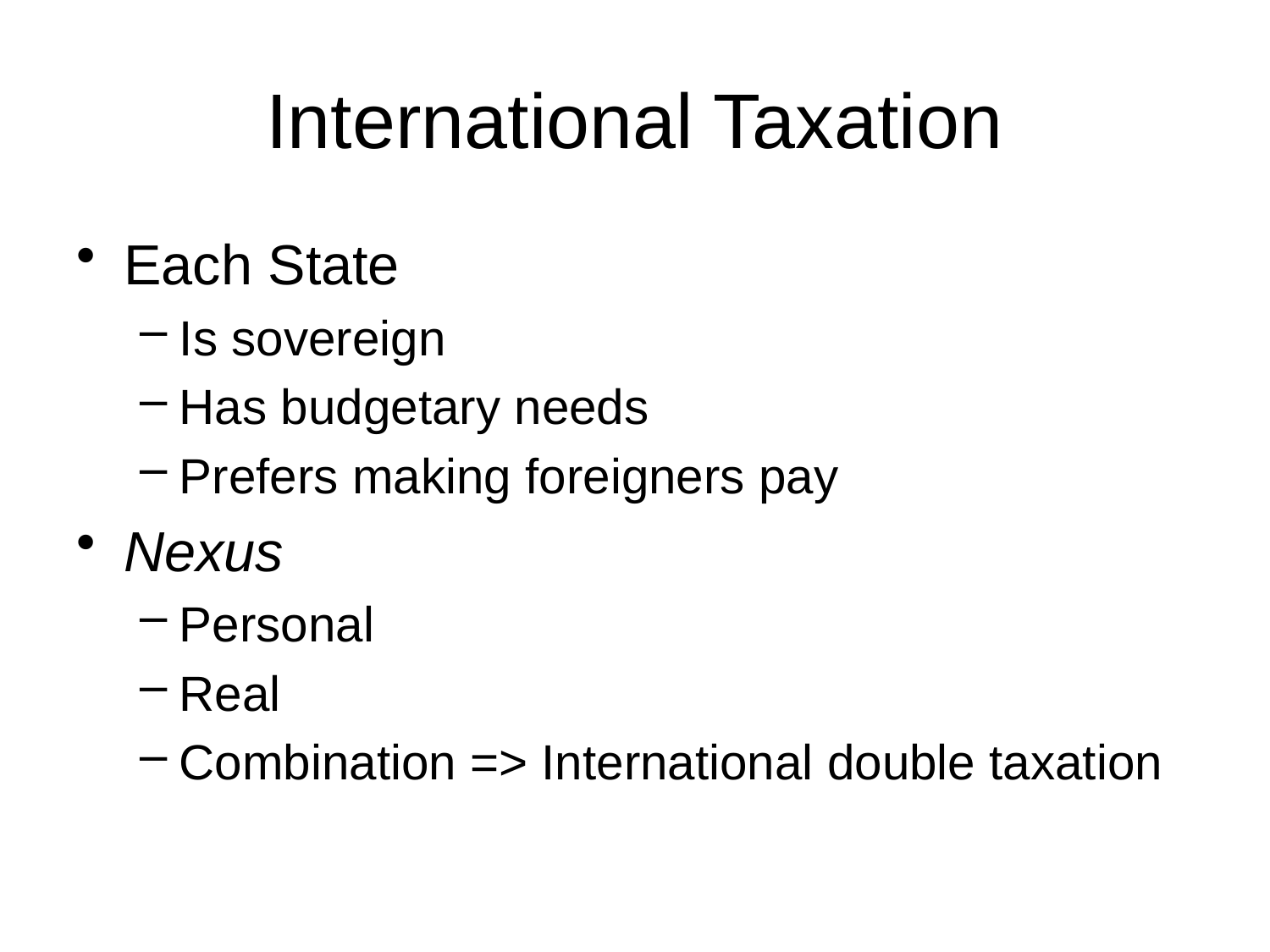

# International Taxation
Each State
Is sovereign
Has budgetary needs
Prefers making foreigners pay
Nexus
Personal
Real
Combination => International double taxation